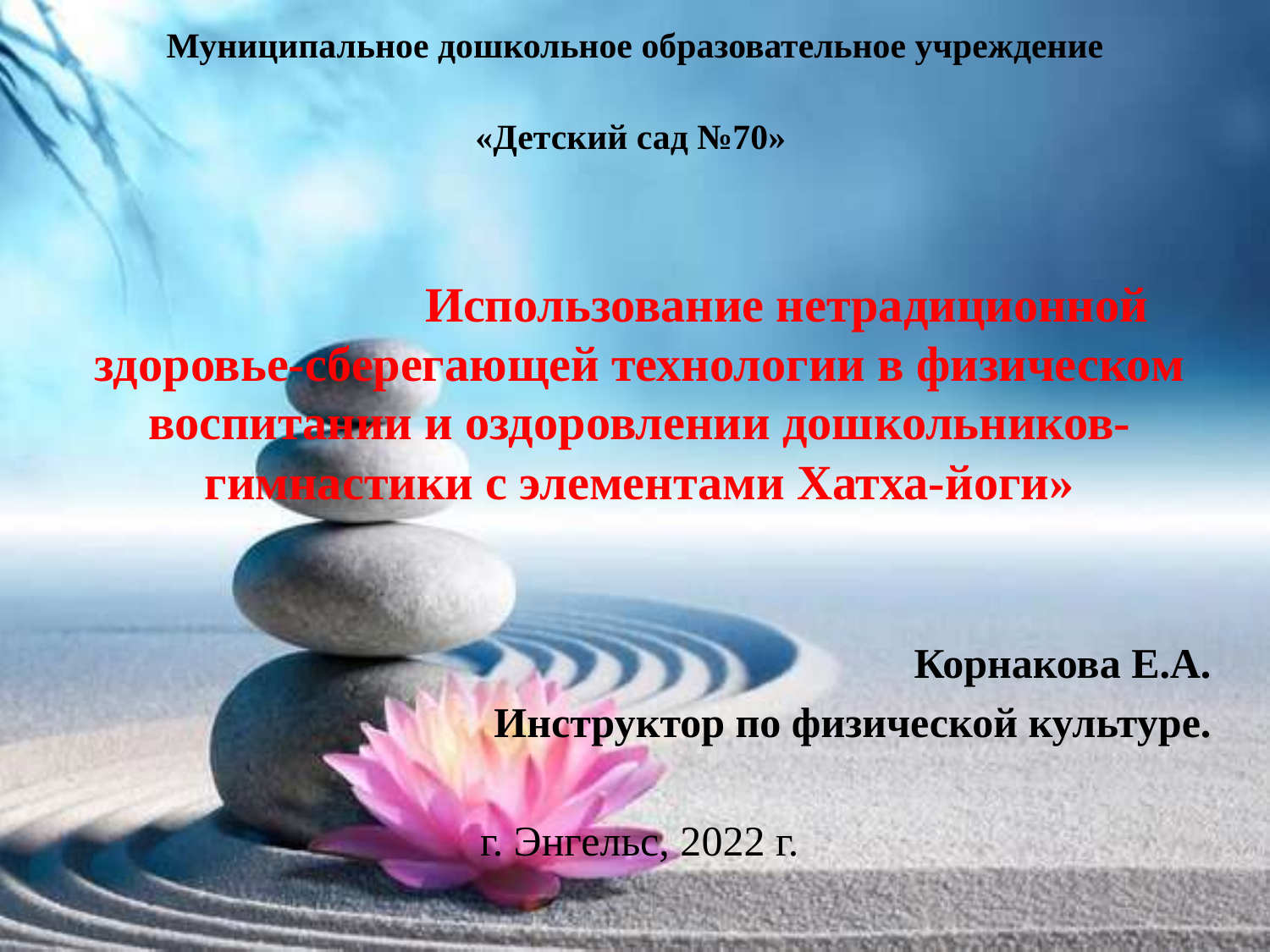

Муниципальное дошкольное образовательное учреждение
«Детский сад №70»

                        Использование нетрадиционной здоровье-сберегающей технологии в физическом воспитании и оздоровлении дошкольников-гимнастики с элементами Хатха-йоги»

Корнакова Е.А.
Инструктор по физической культуре.

г. Энгельс, 2022 г.

#